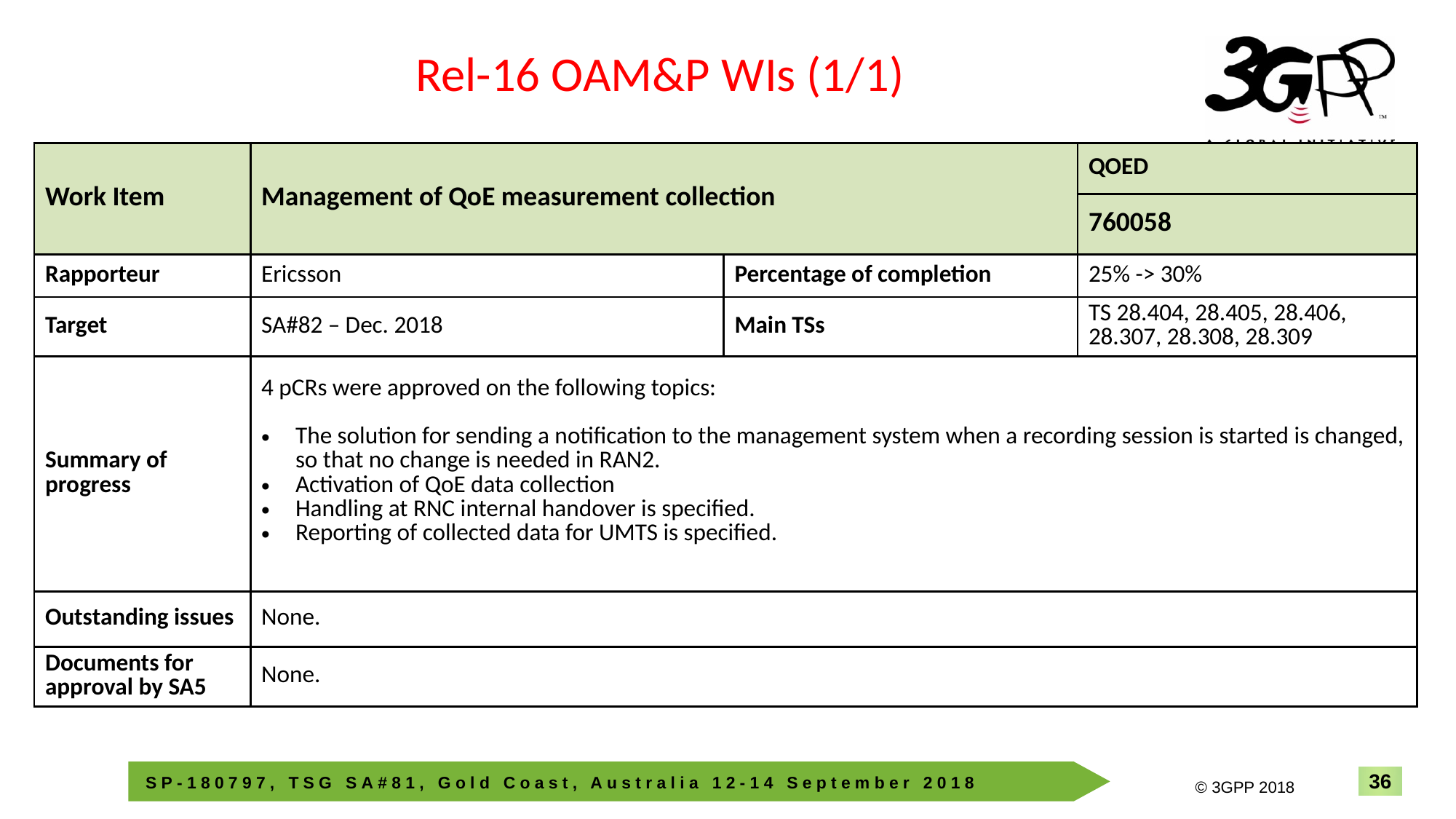

Rel-16 OAM&P WIs (1/1)
| Work Item | Management of QoE measurement collection |  | QOED |
| --- | --- | --- | --- |
|  |  |  | 760058 |
| Rapporteur | Ericsson | Percentage of completion | 25% -> 30% |
| Target | SA#82 – Dec. 2018 | Main TSs | TS 28.404, 28.405, 28.406, 28.307, 28.308, 28.309 |
| Summary of progress | 4 pCRs were approved on the following topics: The solution for sending a notification to the management system when a recording session is started is changed, so that no change is needed in RAN2. Activation of QoE data collection Handling at RNC internal handover is specified. Reporting of collected data for UMTS is specified. |  |  |
| Outstanding issues | None. |  |  |
| Documents for approval by SA5 | None. |  |  |